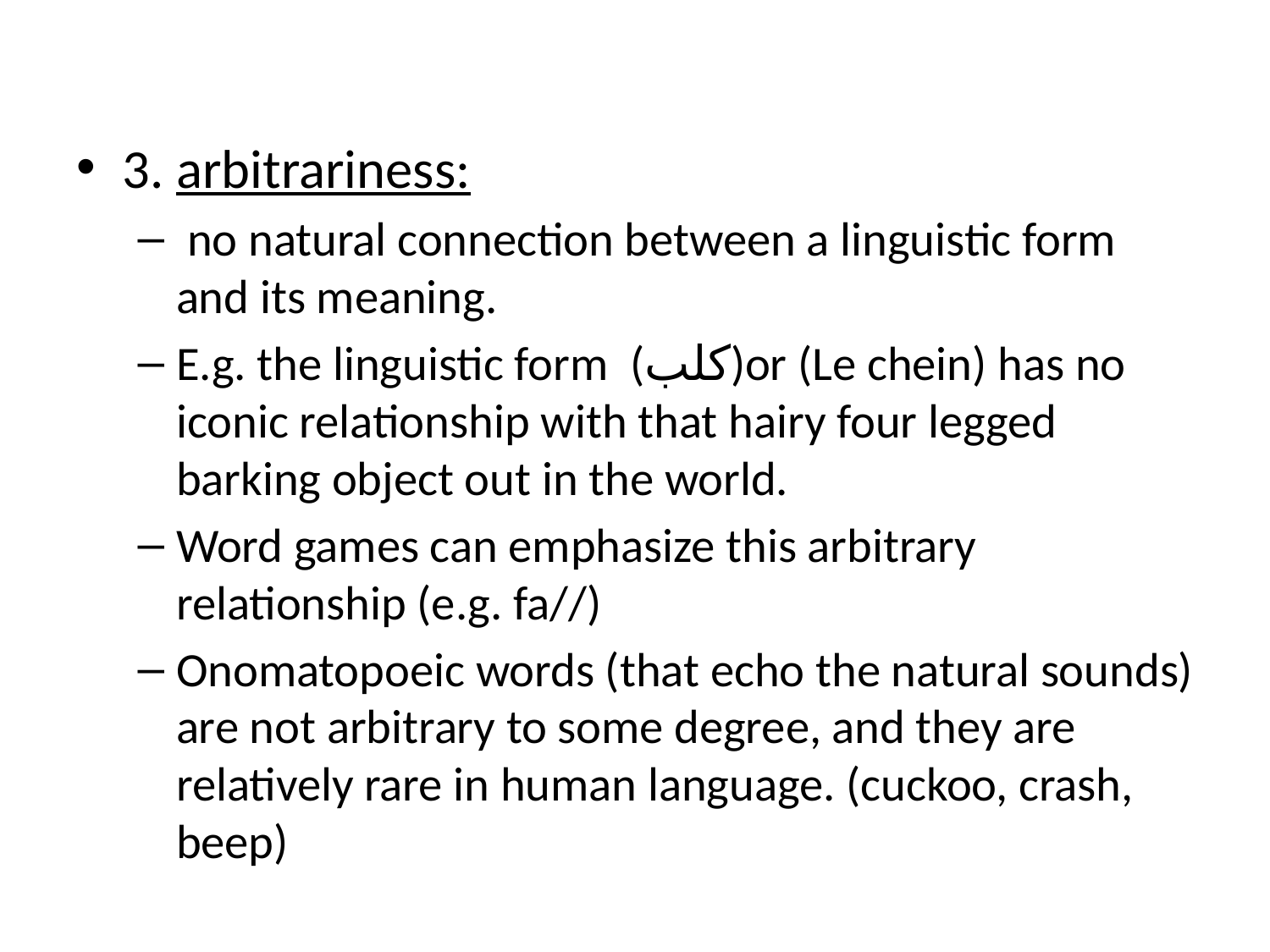

3. arbitrariness:
 no natural connection between a linguistic form and its meaning.
E.g. the linguistic form  (كلب)or (Le chein) has no iconic relationship with that hairy four legged barking object out in the world.
Word games can emphasize this arbitrary relationship (e.g. fa//)
Onomatopoeic words (that echo the natural sounds) are not arbitrary to some degree, and they are relatively rare in human language. (cuckoo, crash, beep)